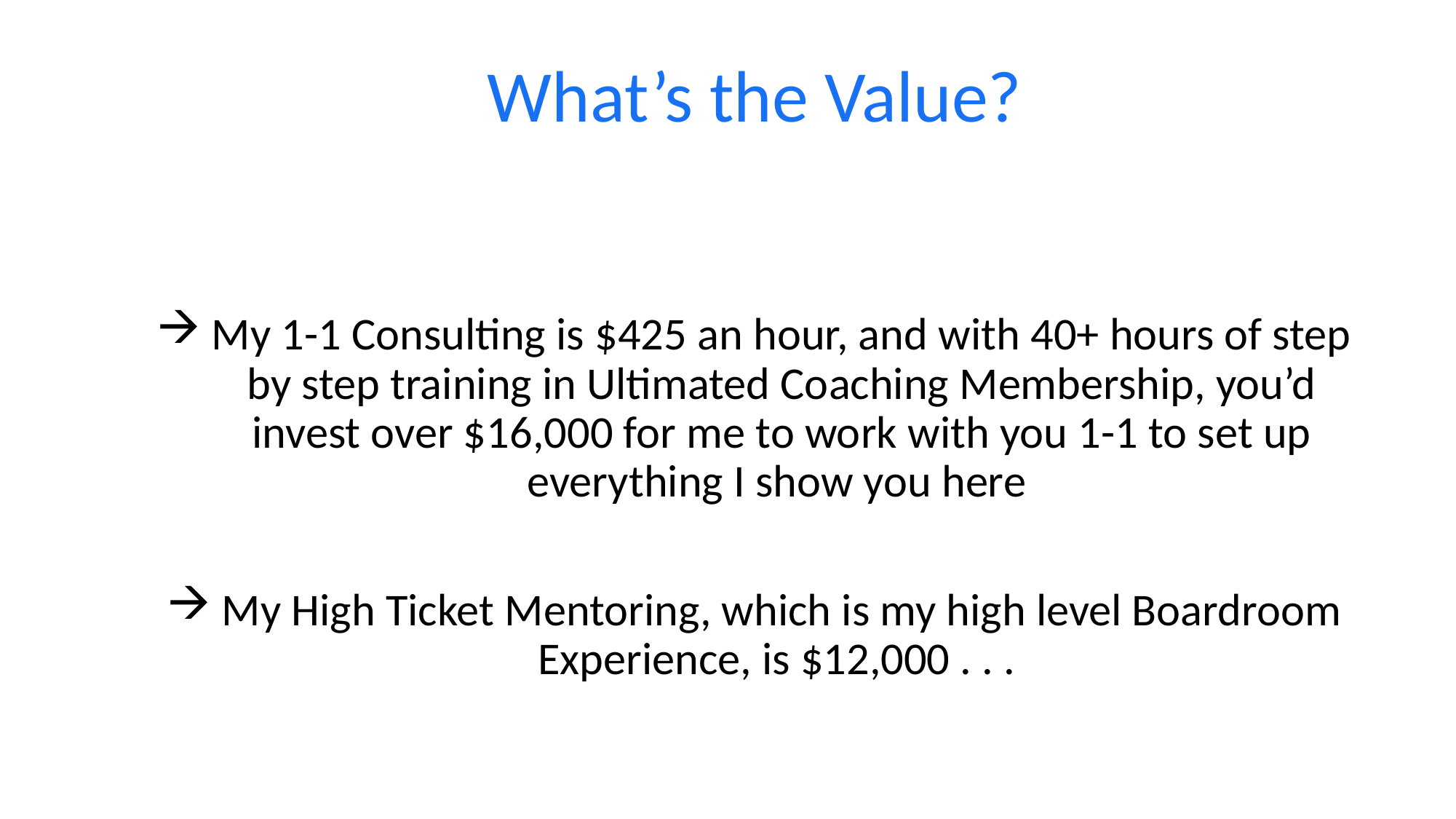

What’s the Value?

My 1-1 Consulting is $425 an hour, and with 40+ hours of step by step training in Ultimated Coaching Membership, you’d invest over $16,000 for me to work with you 1-1 to set up everything I show you here

My High Ticket Mentoring, which is my high level Boardroom Experience, is $12,000 . . .